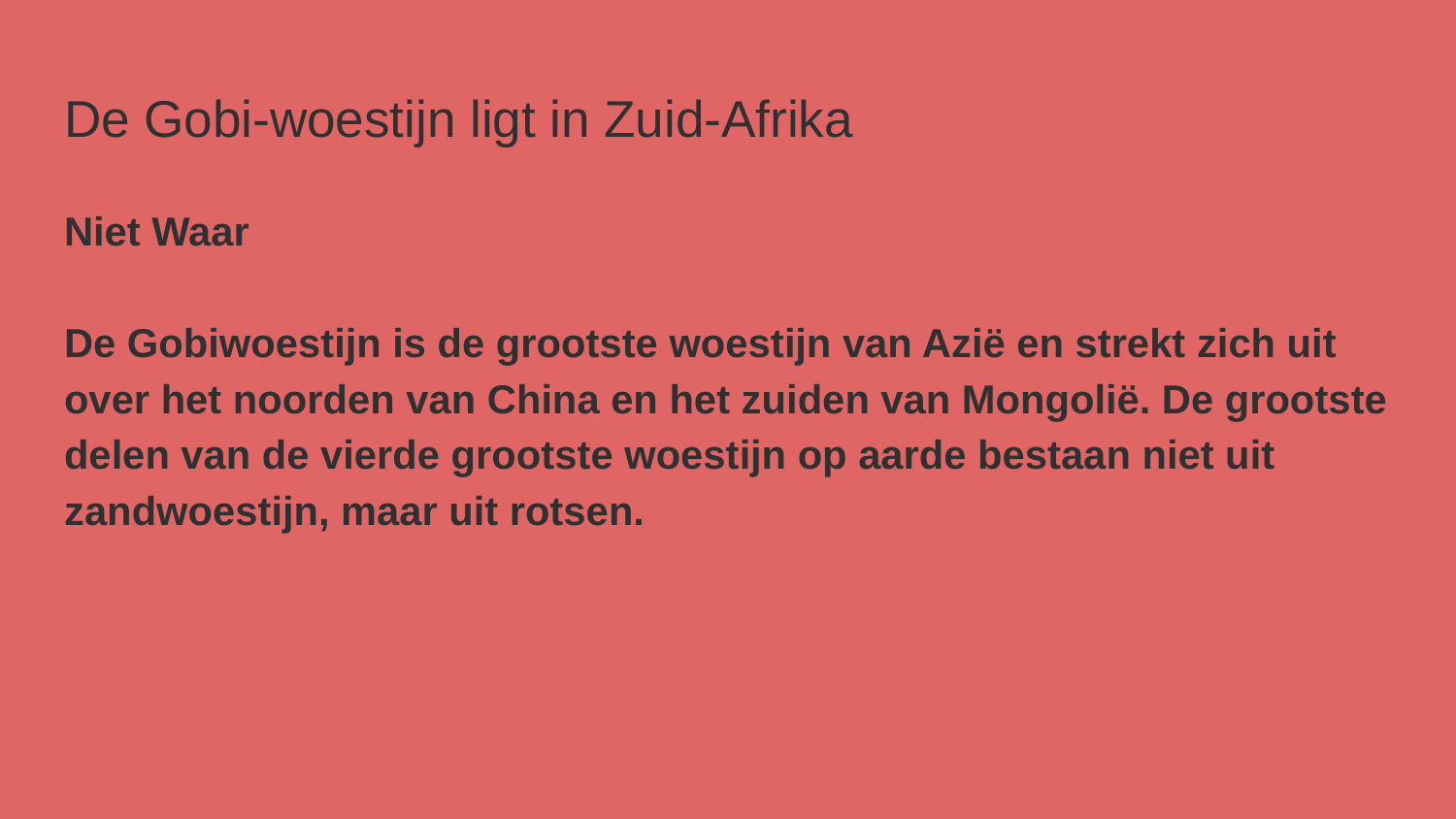

# De Gobi-woestijn ligt in Zuid-Afrika
Niet Waar

De Gobiwoestijn is de grootste woestijn van Azië en strekt zich uit over het noorden van China en het zuiden van Mongolië. De grootste delen van de vierde grootste woestijn op aarde bestaan niet uit zandwoestijn, maar uit rotsen.